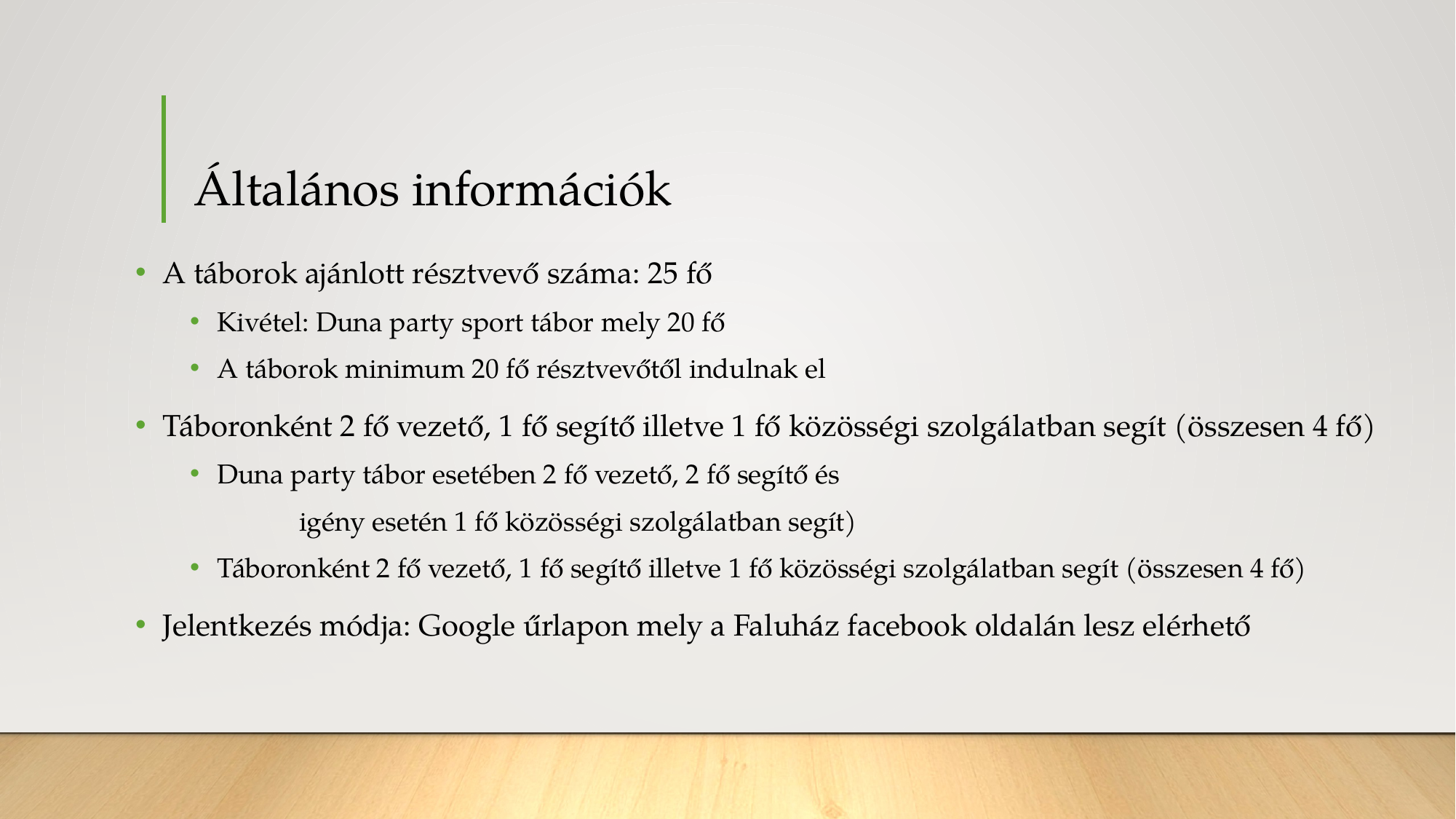

# Általános információk
A táborok ajánlott résztvevő száma: 25 fő
Kivétel: Duna party sport tábor mely 20 fő
A táborok minimum 20 fő résztvevőtől indulnak el
Táboronként 2 fő vezető, 1 fő segítő illetve 1 fő közösségi szolgálatban segít (összesen 4 fő)
Duna party tábor esetében 2 fő vezető, 2 fő segítő és
	igény esetén 1 fő közösségi szolgálatban segít)
Táboronként 2 fő vezető, 1 fő segítő illetve 1 fő közösségi szolgálatban segít (összesen 4 fő)
Jelentkezés módja: Google űrlapon mely a Faluház facebook oldalán lesz elérhető